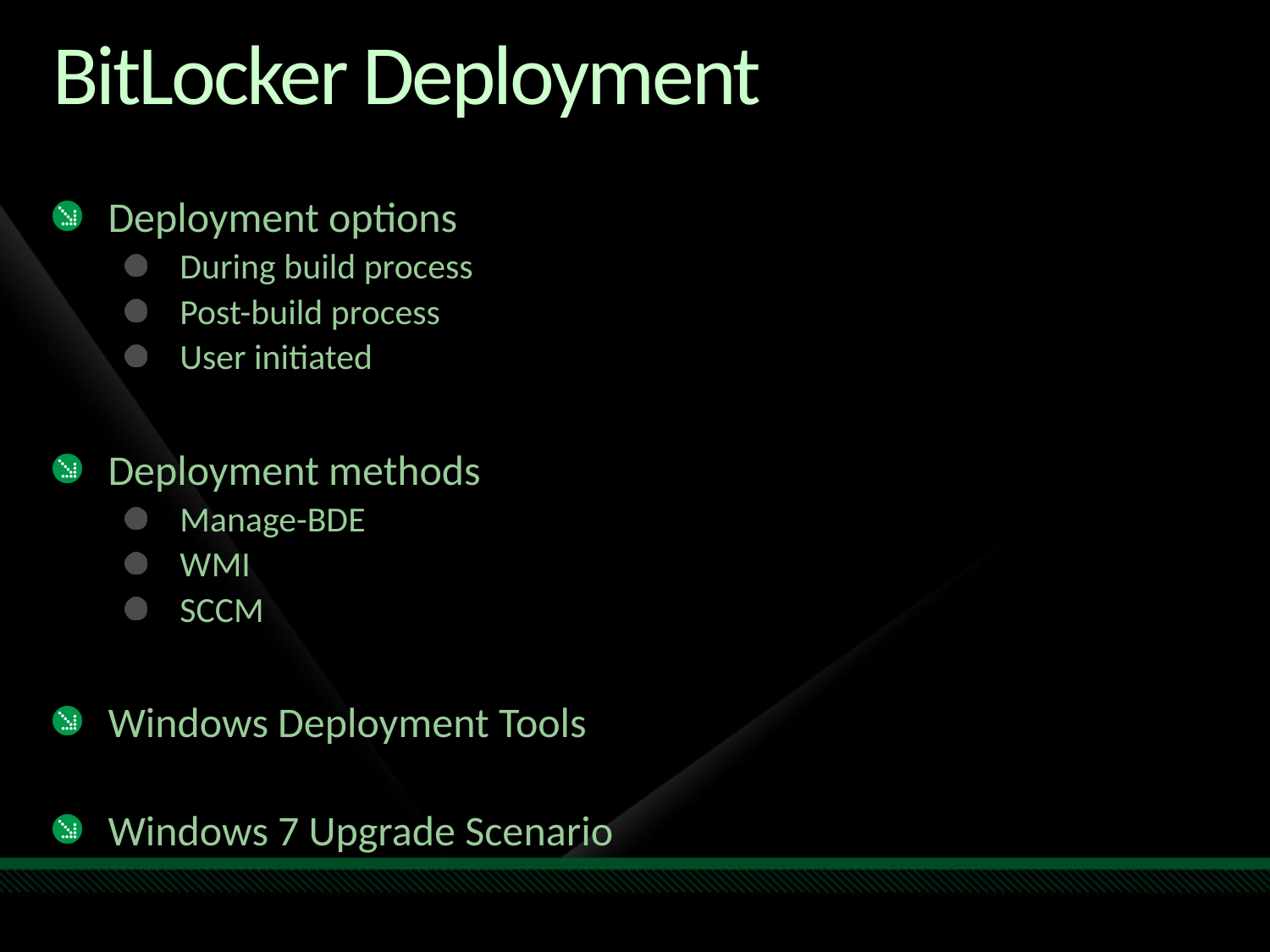

# BitLocker Deployment
Deployment options
During build process
Post-build process
User initiated

Deployment methods
Manage-BDE
WMI
SCCM

Windows Deployment Tools

Windows 7 Upgrade Scenario